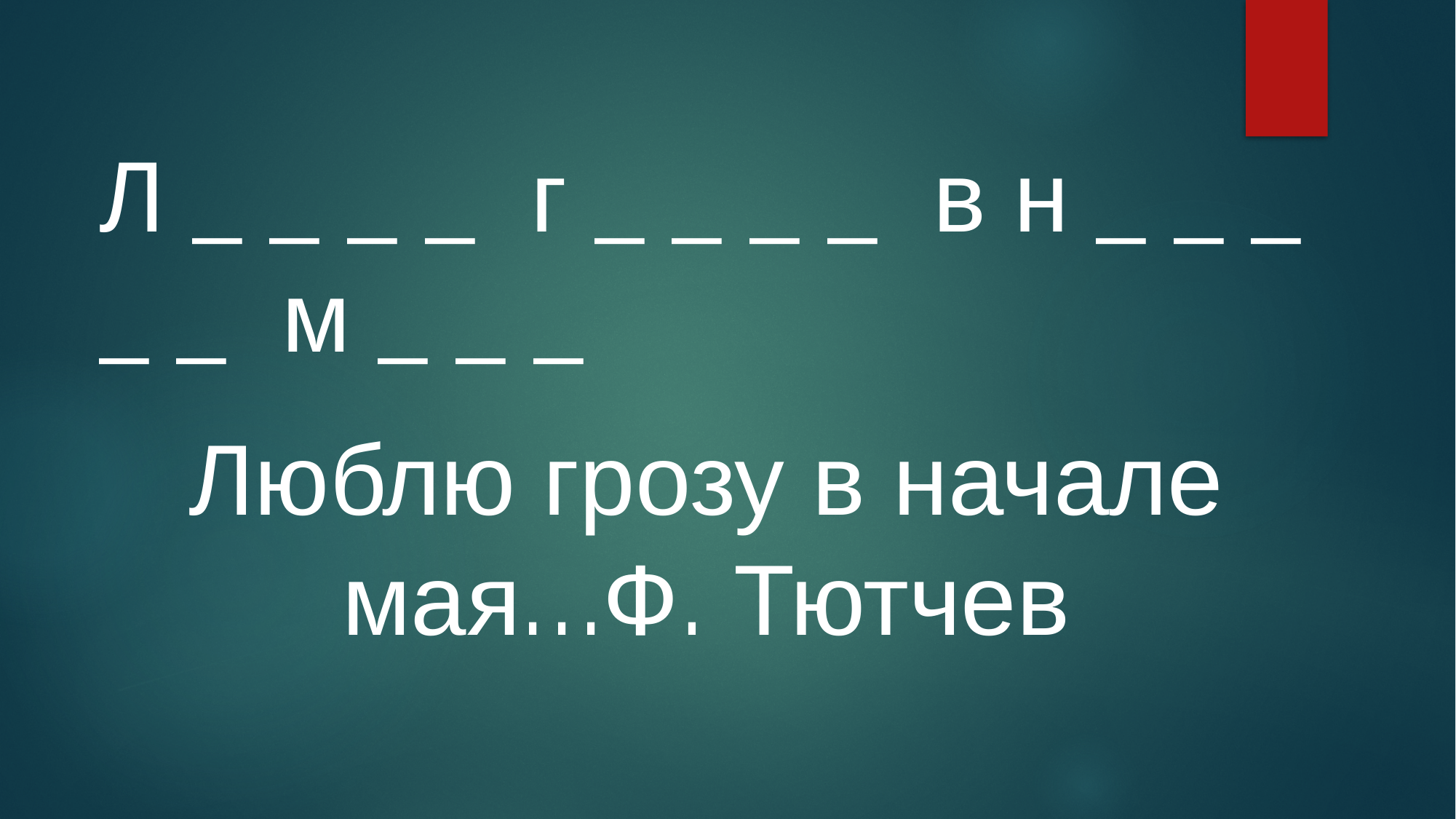

Л _ _ _ _  г _ _ _ _  в н _ _ _ _ _  м _ _ _
Люблю грозу в начале мая…Ф. Тютчев